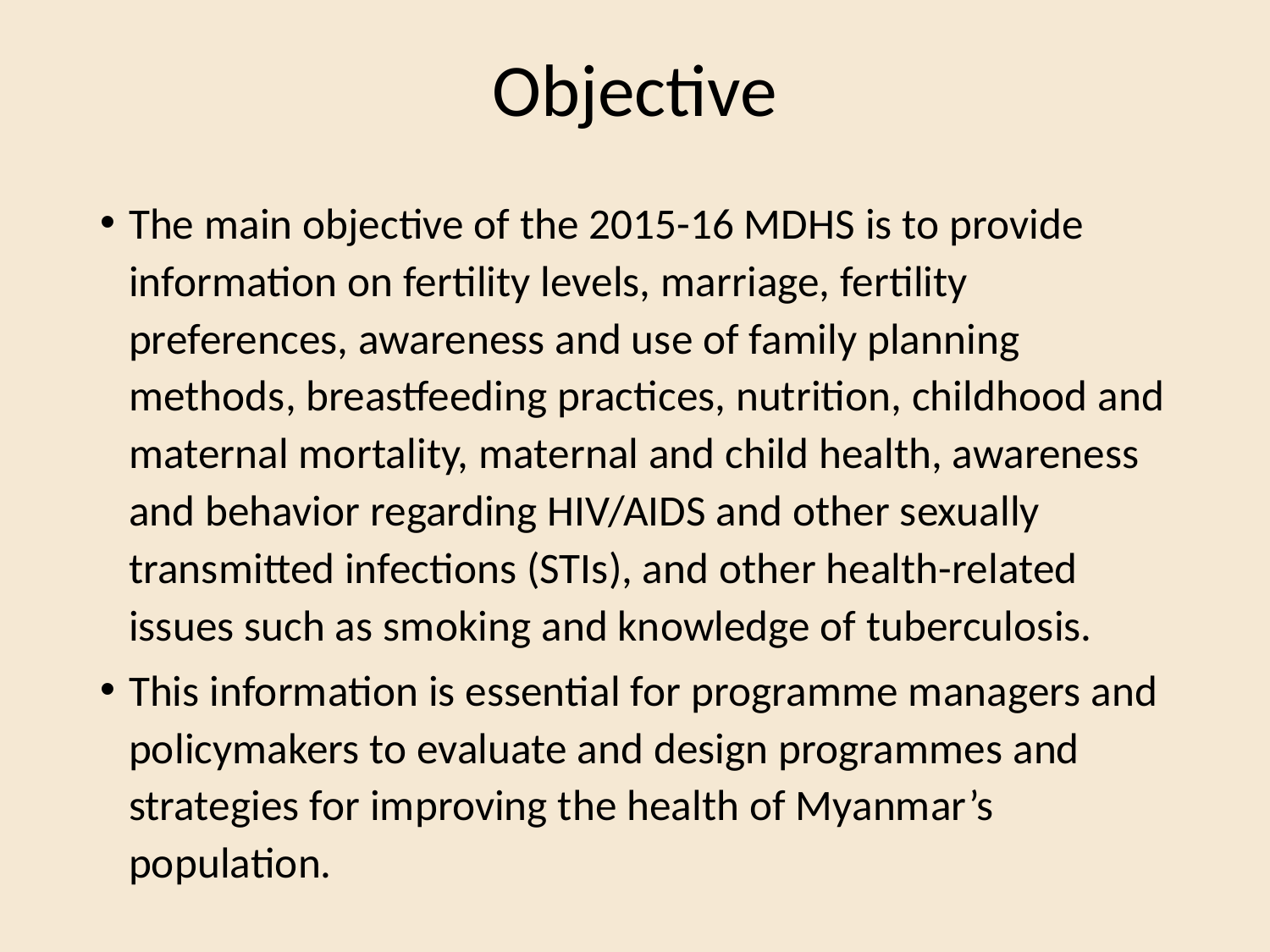

# Objective
The main objective of the 2015-16 MDHS is to provide information on fertility levels, marriage, fertility preferences, awareness and use of family planning methods, breastfeeding practices, nutrition, childhood and maternal mortality, maternal and child health, awareness and behavior regarding HIV/AIDS and other sexually transmitted infections (STIs), and other health-related issues such as smoking and knowledge of tuberculosis.
This information is essential for programme managers and policymakers to evaluate and design programmes and strategies for improving the health of Myanmar’s population.